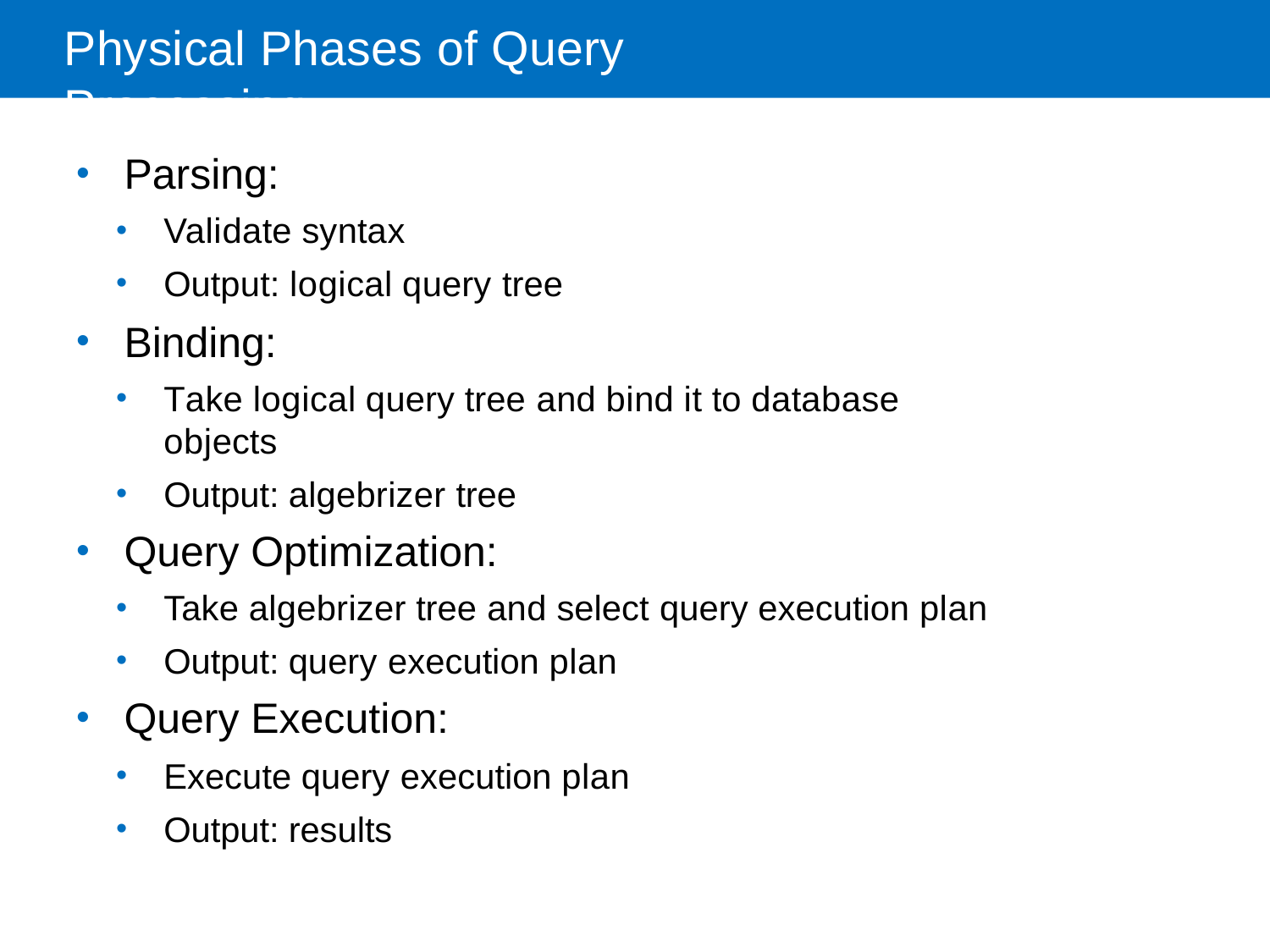

# Physical Phases of Query Processing
Parsing:
Validate syntax
Output: logical query tree
Binding:
Take logical query tree and bind it to database objects
Output: algebrizer tree
Query Optimization:
Take algebrizer tree and select query execution plan
Output: query execution plan
Query Execution:
Execute query execution plan
Output: results